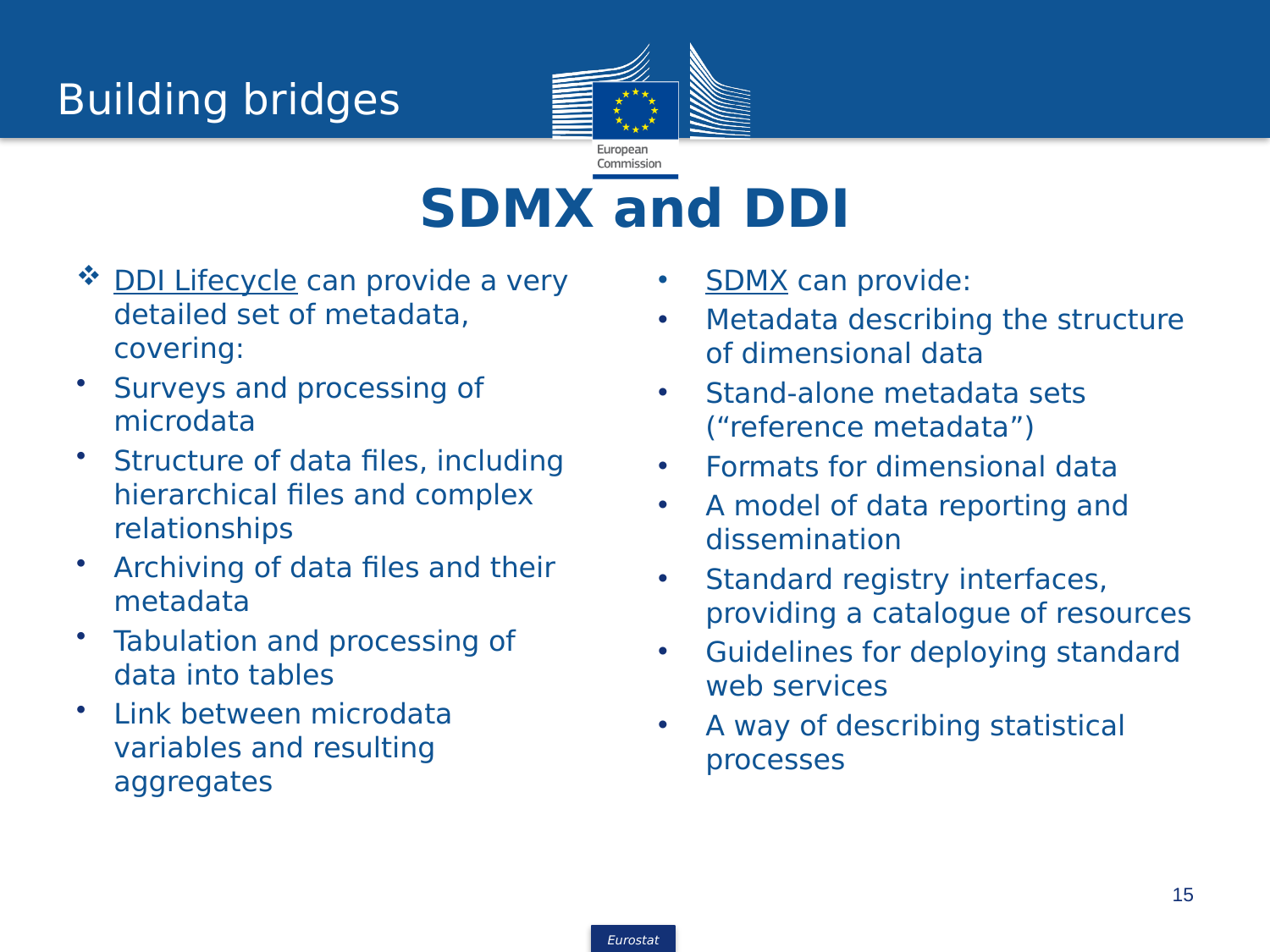

Building bridges
# SDMX and DDI
DDI Lifecycle can provide a very detailed set of metadata, covering:
Surveys and processing of microdata
Structure of data files, including hierarchical files and complex relationships
Archiving of data files and their metadata
Tabulation and processing of data into tables
Link between microdata variables and resulting aggregates
SDMX can provide:
Metadata describing the structure of dimensional data
Stand-alone metadata sets (“reference metadata”)
Formats for dimensional data
A model of data reporting and dissemination
Standard registry interfaces, providing a catalogue of resources
Guidelines for deploying standard web services
A way of describing statistical processes
15